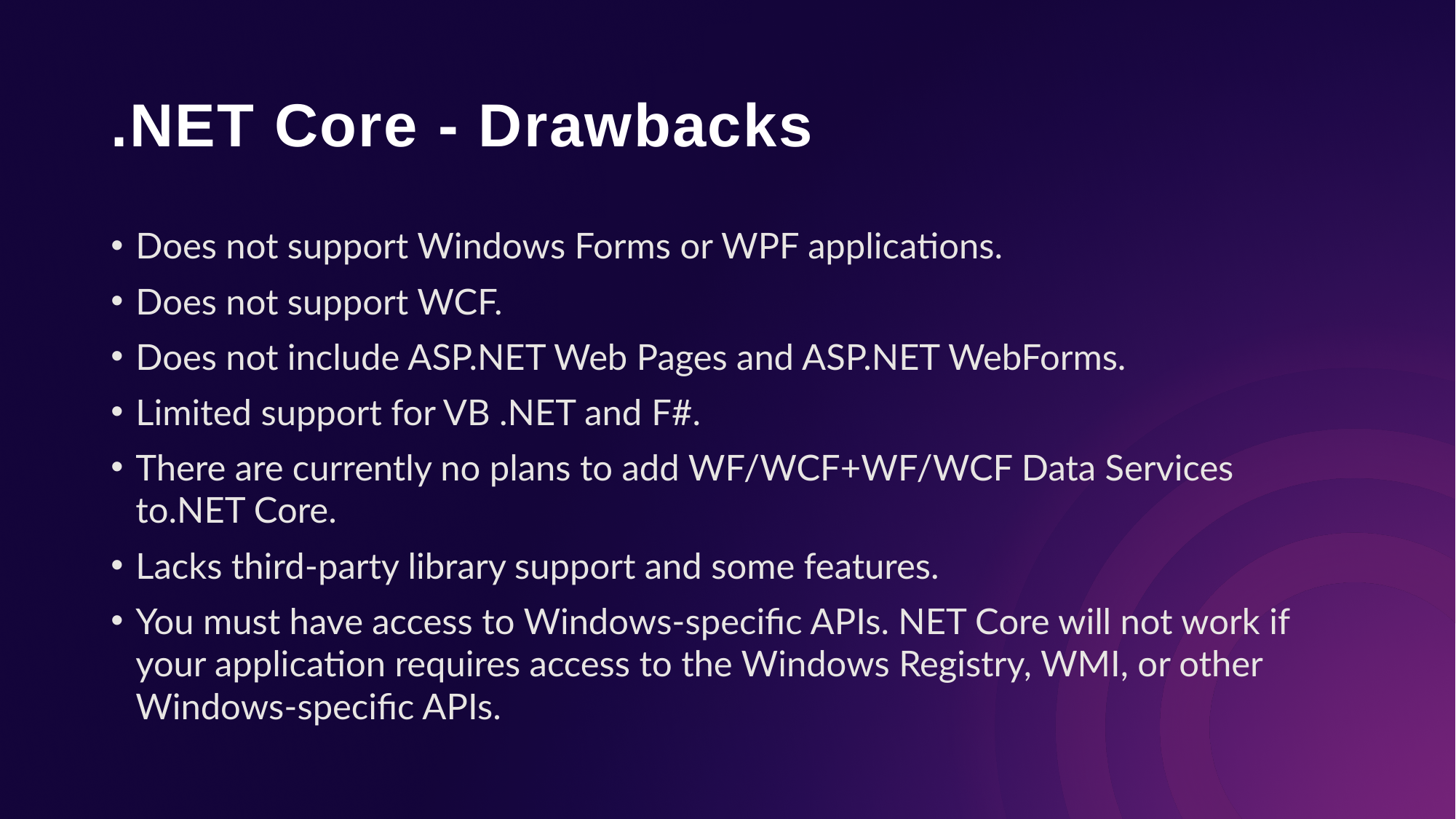

# .NET Core - Drawbacks
Does not support Windows Forms or WPF applications.
Does not support WCF.
Does not include ASP.NET Web Pages and ASP.NET WebForms.
Limited support for VB .NET and F#.
There are currently no plans to add WF/WCF+WF/WCF Data Services to.NET Core.
Lacks third-party library support and some features.
You must have access to Windows-specific APIs. NET Core will not work if your application requires access to the Windows Registry, WMI, or other Windows-specific APIs.